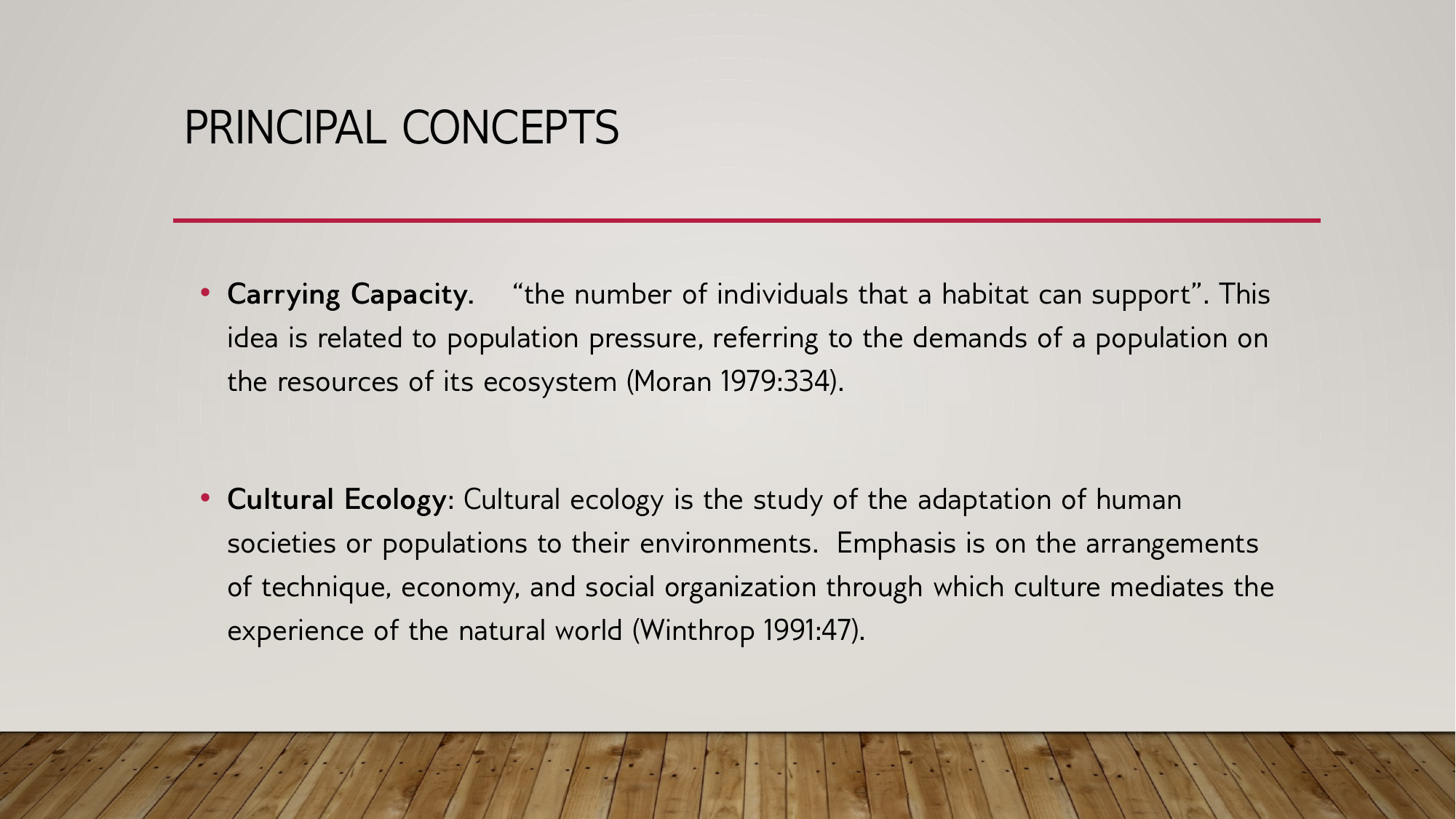

# PRINCIPAL CONCEPTS
Carrying Capacity.    “the number of individuals that a habitat can support”. This idea is related to population pressure, referring to the demands of a population on the resources of its ecosystem (Moran 1979:334).

Cultural Ecology: Cultural ecology is the study of the adaptation of human societies or populations to their environments.  Emphasis is on the arrangements of technique, economy, and social organization through which culture mediates the experience of the natural world (Winthrop 1991:47).